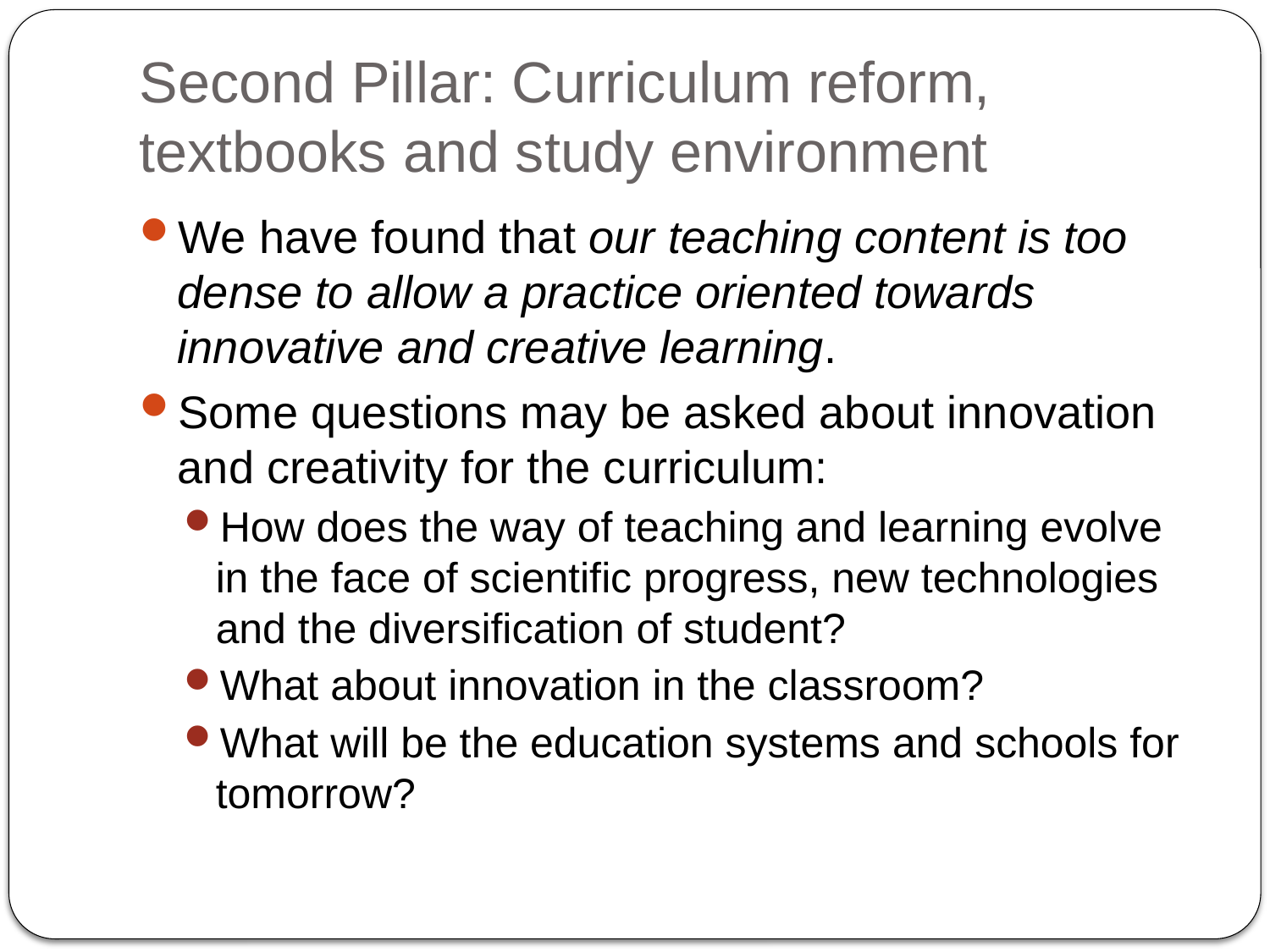

# Second Pillar: Curriculum reform, textbooks and study environment
We have found that our teaching content is too dense to allow a practice oriented towards innovative and creative learning.
Some questions may be asked about innovation and creativity for the curriculum:
How does the way of teaching and learning evolve in the face of scientific progress, new technologies and the diversification of student?
What about innovation in the classroom?
What will be the education systems and schools for tomorrow?